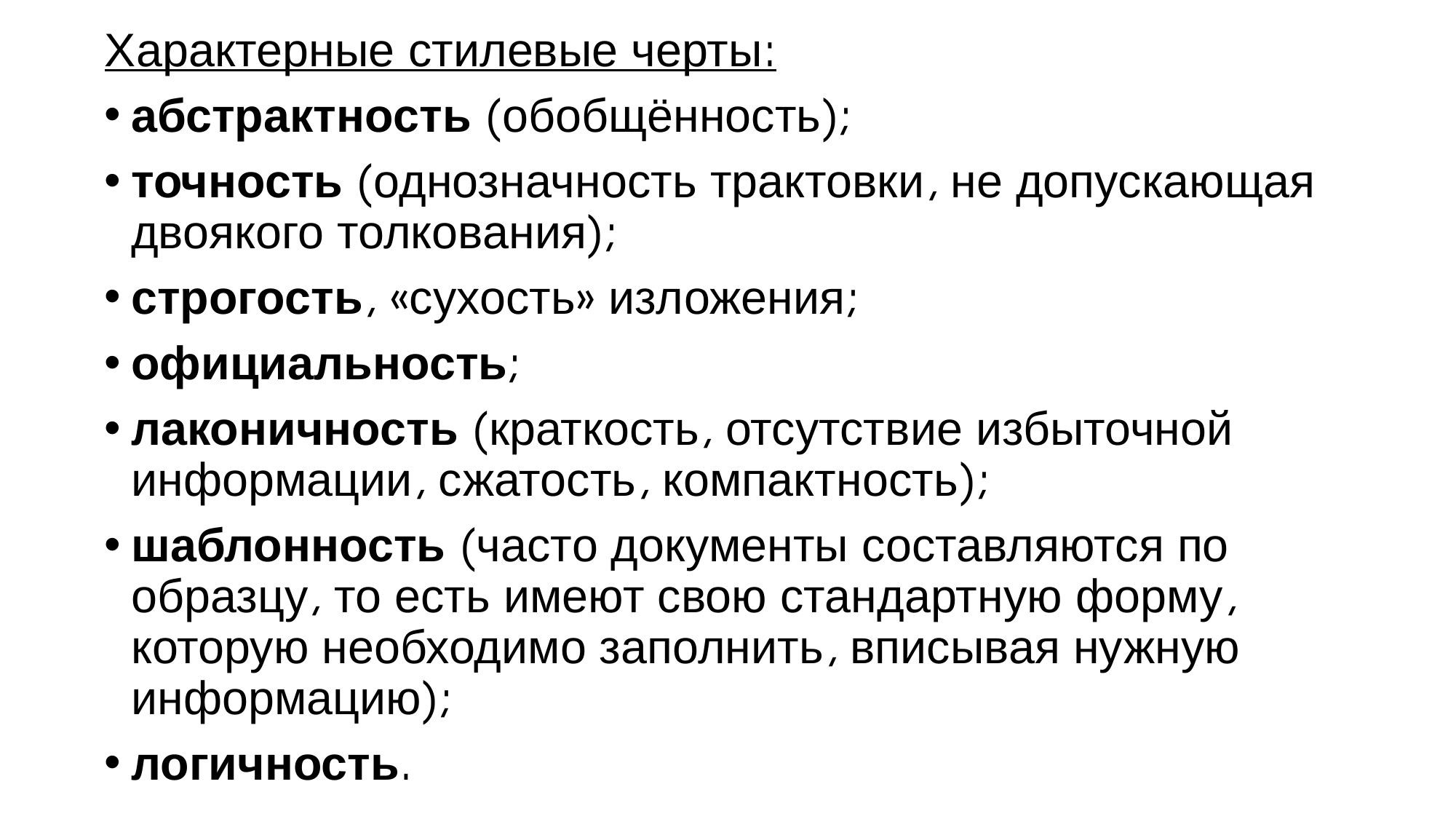

Характерные стилевые черты:
абстрактность (обобщённость);
точность (однозначность трактовки, не допускающая двоякого толкования);
строгость, «сухость» изложения;
официальность;
лаконичность (краткость, отсутствие избыточной информации, сжатость, компактность);
шаблонность (часто документы составляются по образцу, то есть имеют свою стандартную форму, которую необходимо заполнить, вписывая нужную информацию);
логичность.